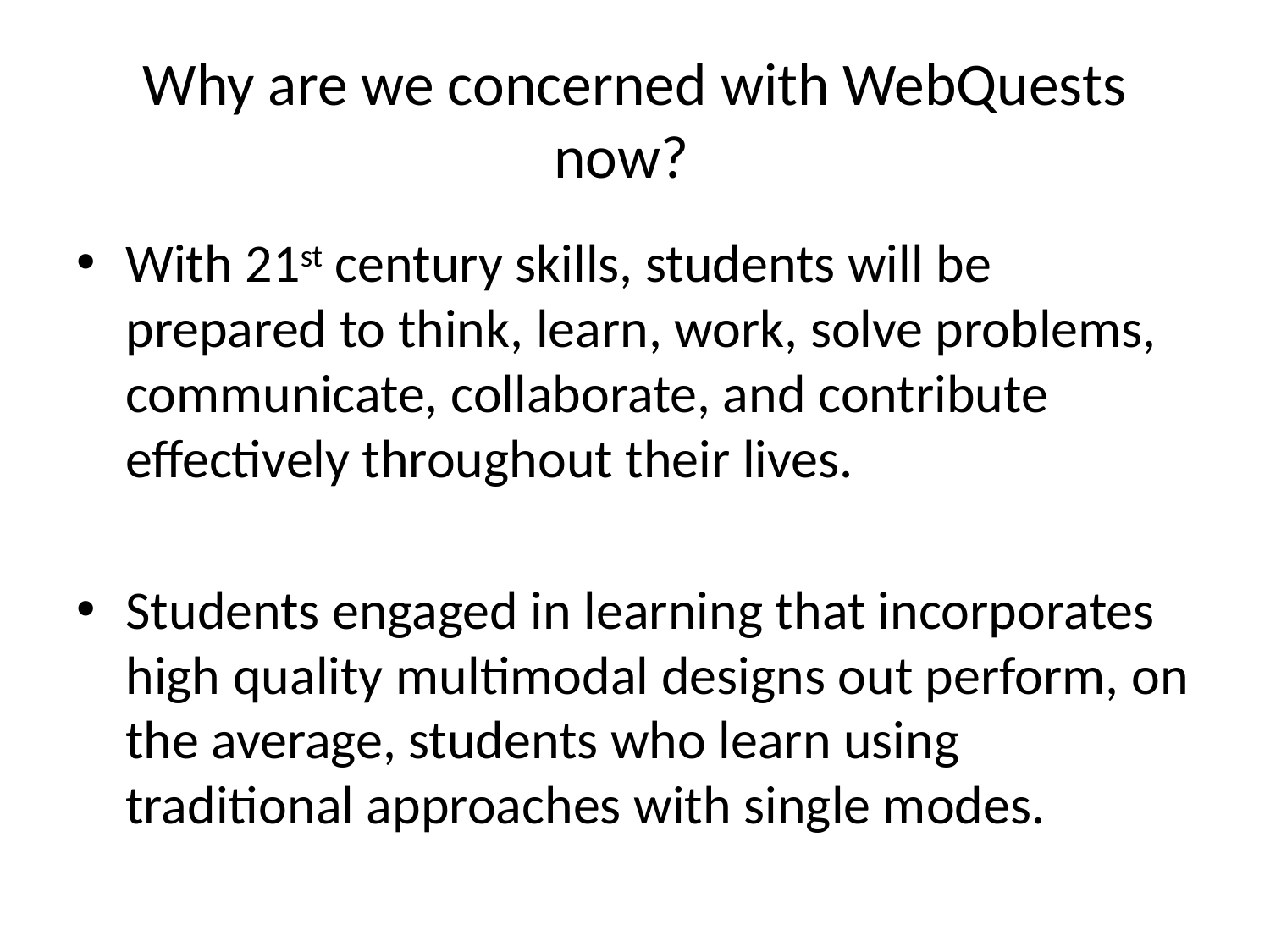

# Why are we concerned with WebQuests now?
With 21st century skills, students will be prepared to think, learn, work, solve problems, communicate, collaborate, and contribute effectively throughout their lives.

Students engaged in learning that incorporates high quality multimodal designs out perform, on the average, students who learn using traditional approaches with single modes.